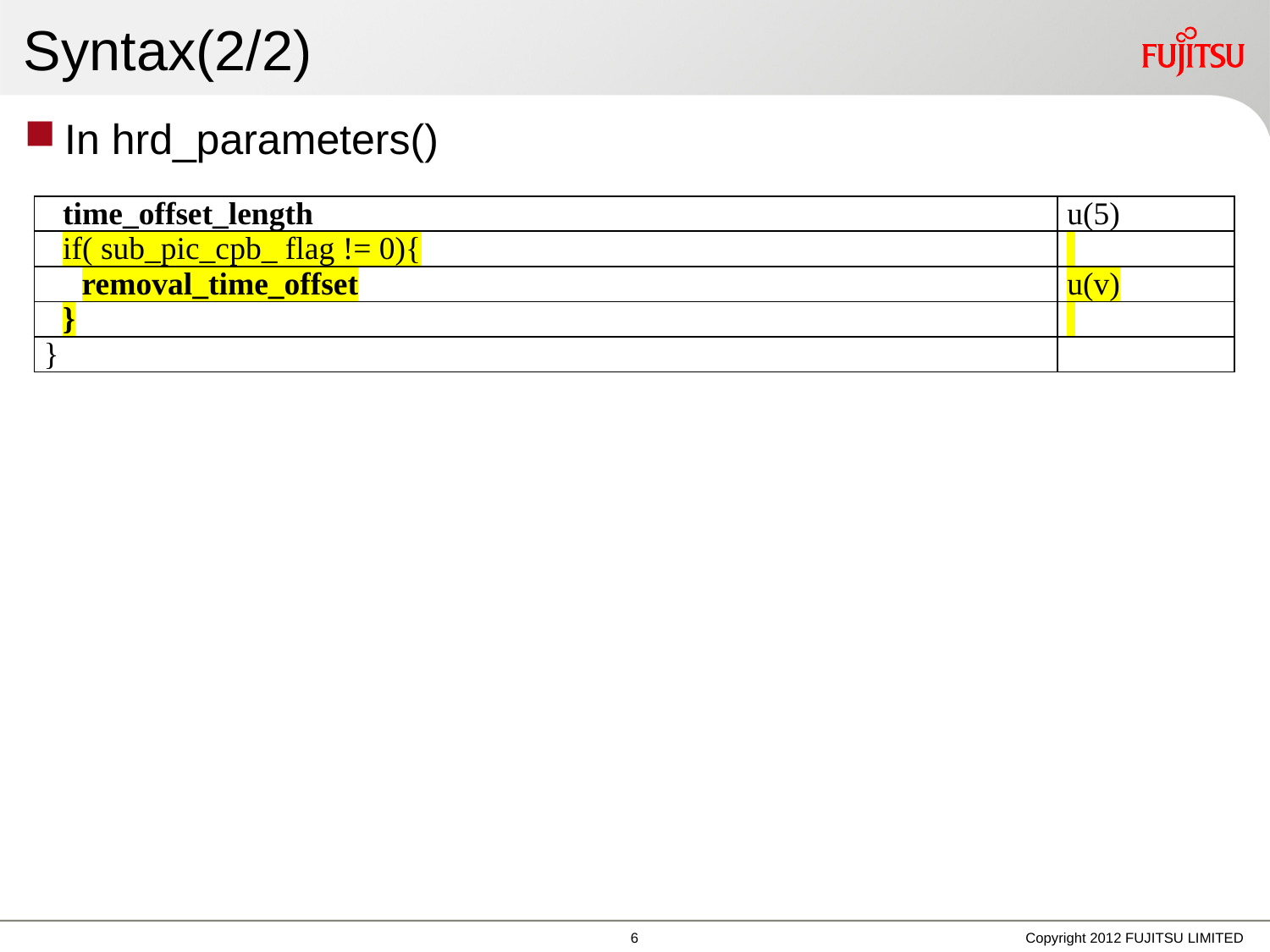

# Syntax(2/2)
In hrd_parameters()
| time\_offset\_length | u(5) |
| --- | --- |
| if( sub\_pic\_cpb\_ flag != 0){ |  |
| removal\_time\_offset | u(v) |
| } |  |
| } |  |
6
Copyright 2012 FUJITSU LIMITED